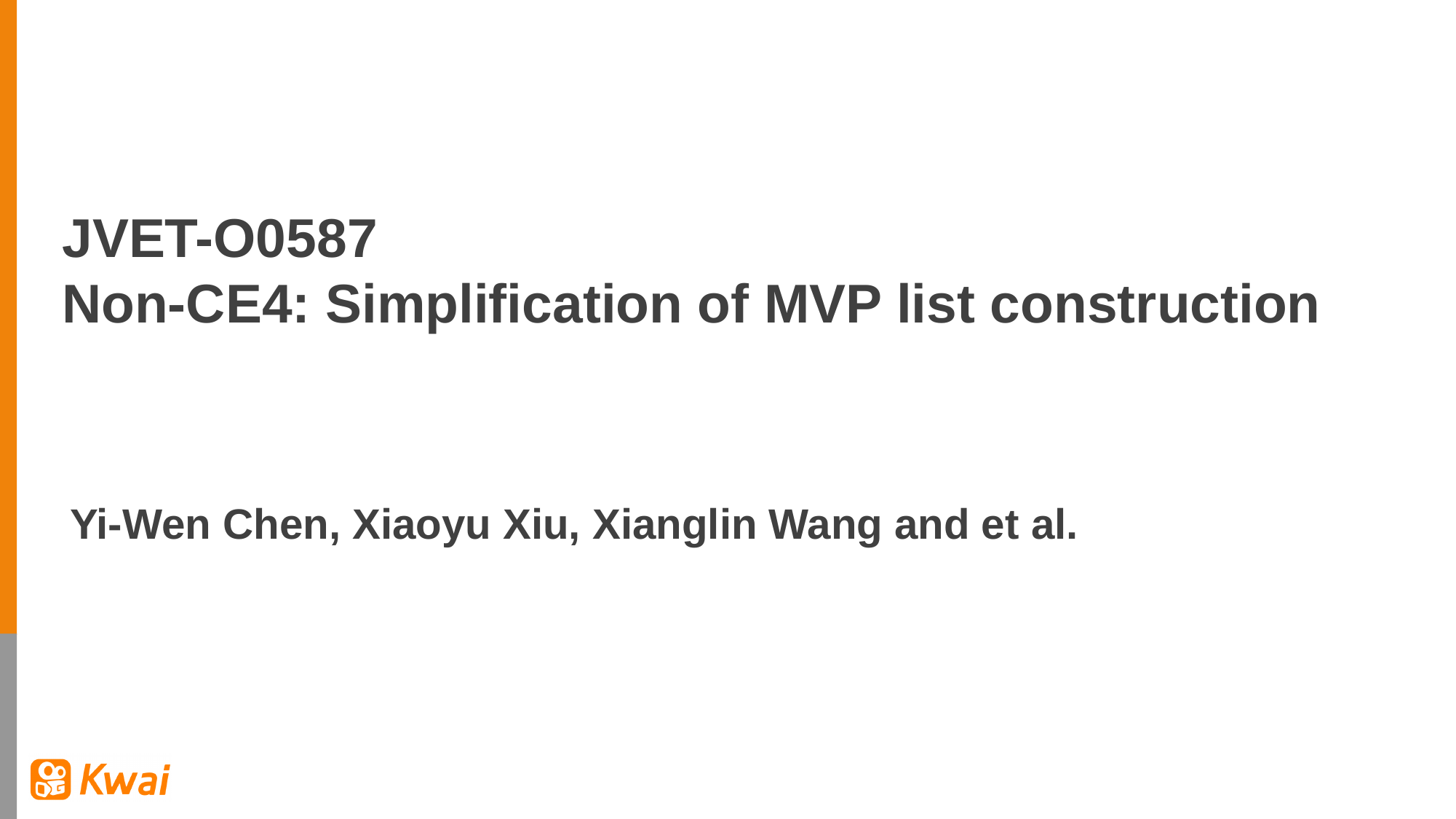

JVET-O0587
Non-CE4: Simplification of MVP list construction
Yi-Wen Chen, Xiaoyu Xiu, Xianglin Wang and et al.